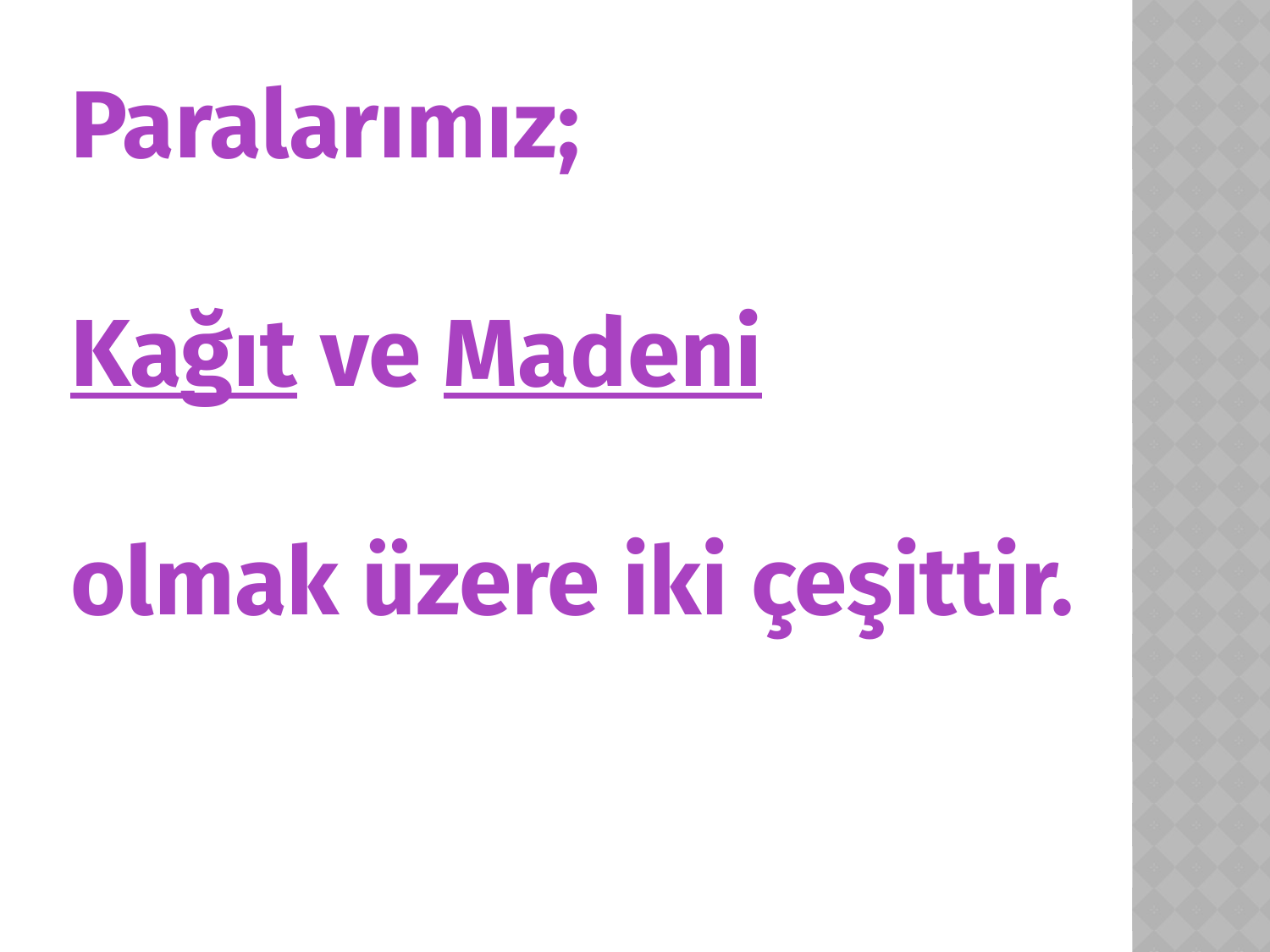

Paralarımız;
Kağıt ve Madeni

olmak üzere iki çeşittir.